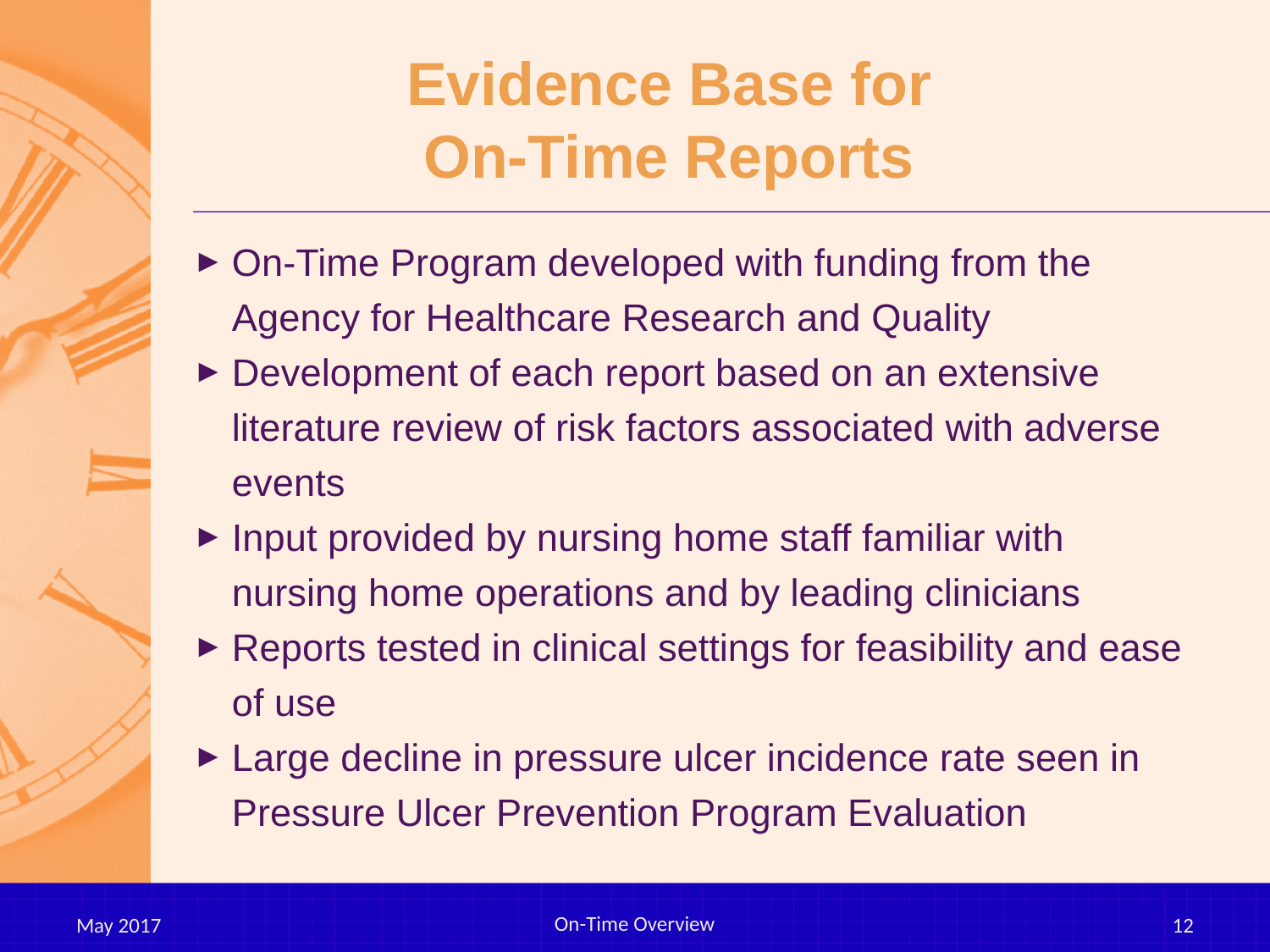

# Evidence Base for On-Time Reports
On-Time Program developed with funding from the Agency for Healthcare Research and Quality
Development of each report based on an extensive literature review of risk factors associated with adverse events
Input provided by nursing home staff familiar with nursing home operations and by leading clinicians
Reports tested in clinical settings for feasibility and ease  of use
Large decline in pressure ulcer incidence rate seen in Pressure Ulcer Prevention Program Evaluation

On-Time Overview
May 2017
12